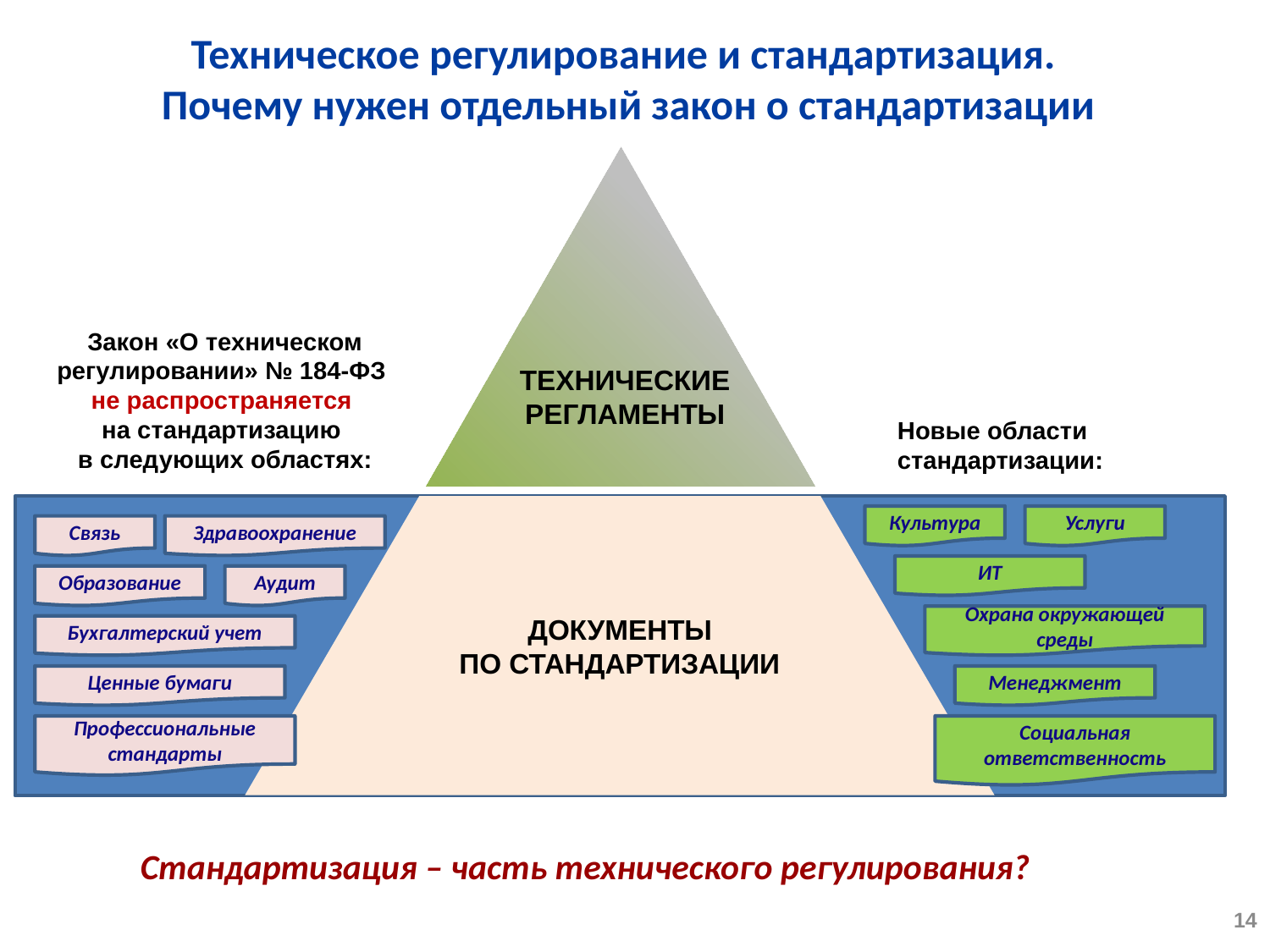

Техническое регулирование и стандартизация.
Почему нужен отдельный закон о стандартизации

Закон «О техническом регулировании» № 184-ФЗ
не распространяется
на стандартизацию
в следующих областях:
ТЕХНИЧЕСКИЕ
РЕГЛАМЕНТЫ
Новые области стандартизации:

Культура
Услуги
Связь
Здравоохранение
ИТ
Образование
Аудит
ДОКУМЕНТЫ
ПО СТАНДАРТИЗАЦИИ
Охрана окружающей среды
Бухгалтерский учет
Ценные бумаги
Менеджмент
Профессиональные стандарты
Социальная ответственность
Стандартизация – часть технического регулирования?
14